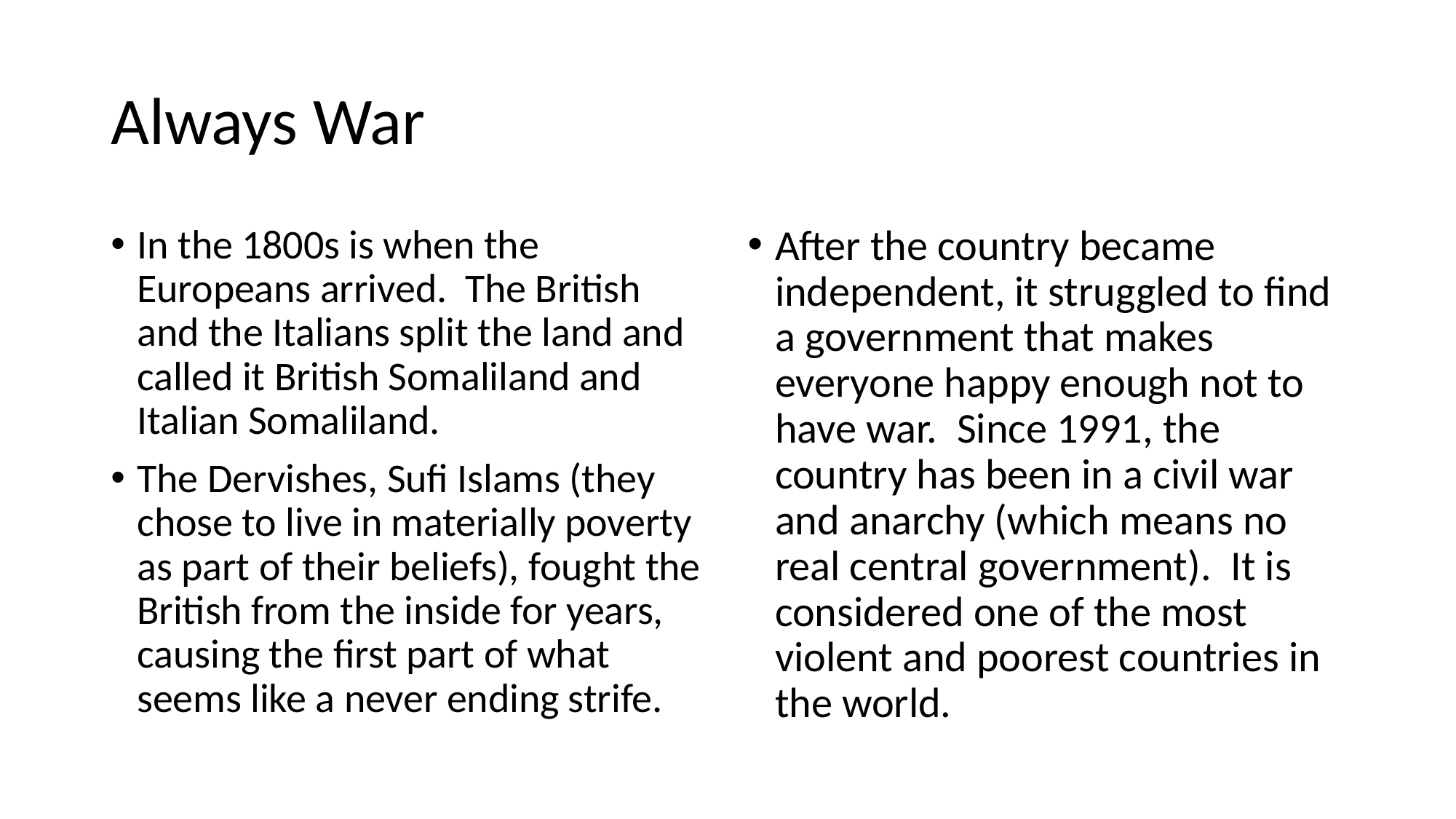

# Always War
In the 1800s is when the Europeans arrived.  The British and the Italians split the land and called it British Somaliland and Italian Somaliland.
The Dervishes, Sufi Islams (they chose to live in materially poverty as part of their beliefs), fought the British from the inside for years, causing the first part of what seems like a never ending strife.
After the country became independent, it struggled to find a government that makes everyone happy enough not to have war.  Since 1991, the country has been in a civil war and anarchy (which means no real central government).  It is considered one of the most violent and poorest countries in the world.